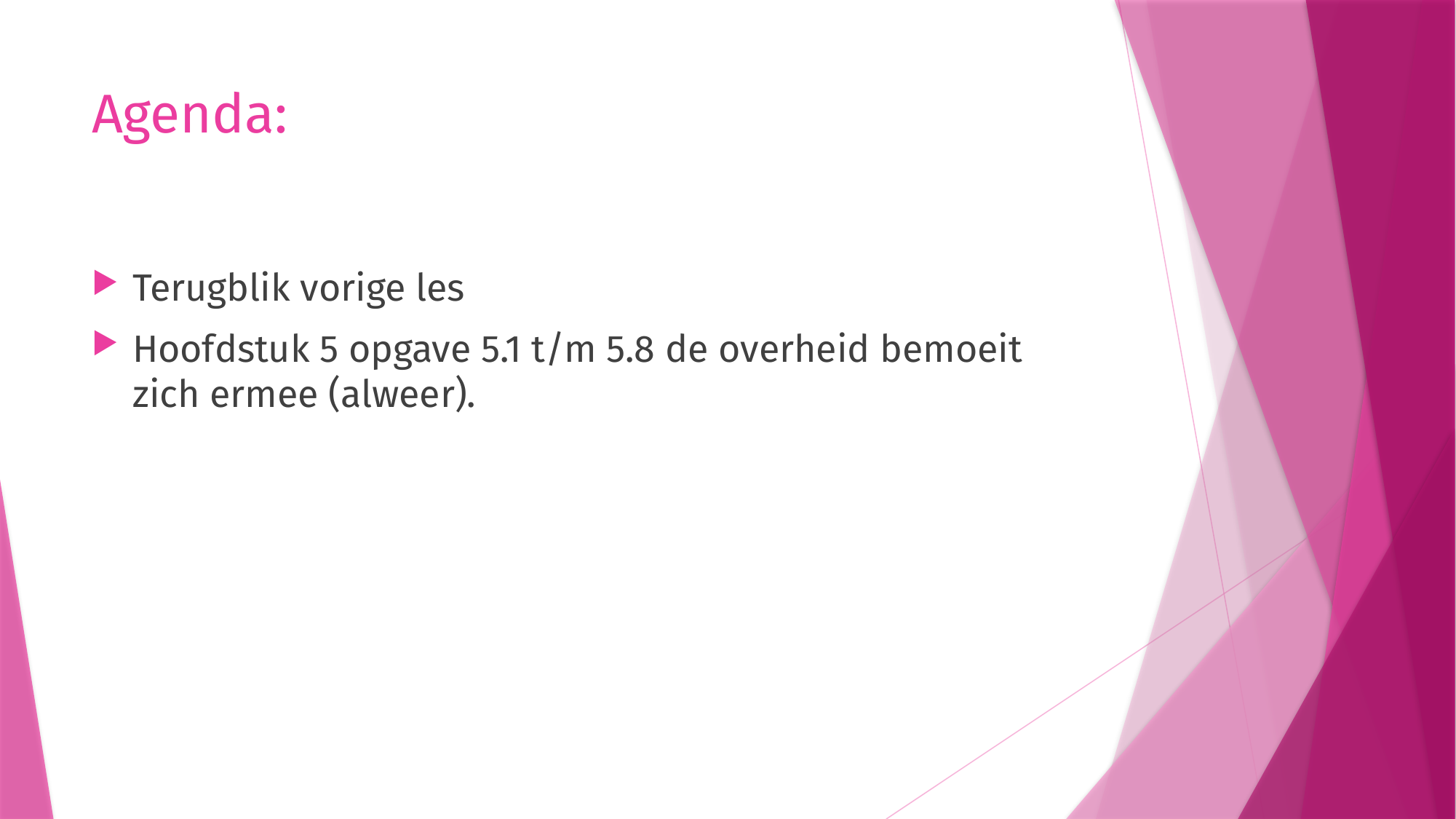

# Agenda:
Terugblik vorige les
Hoofdstuk 5 opgave 5.1 t/m 5.8 de overheid bemoeit zich ermee (alweer).